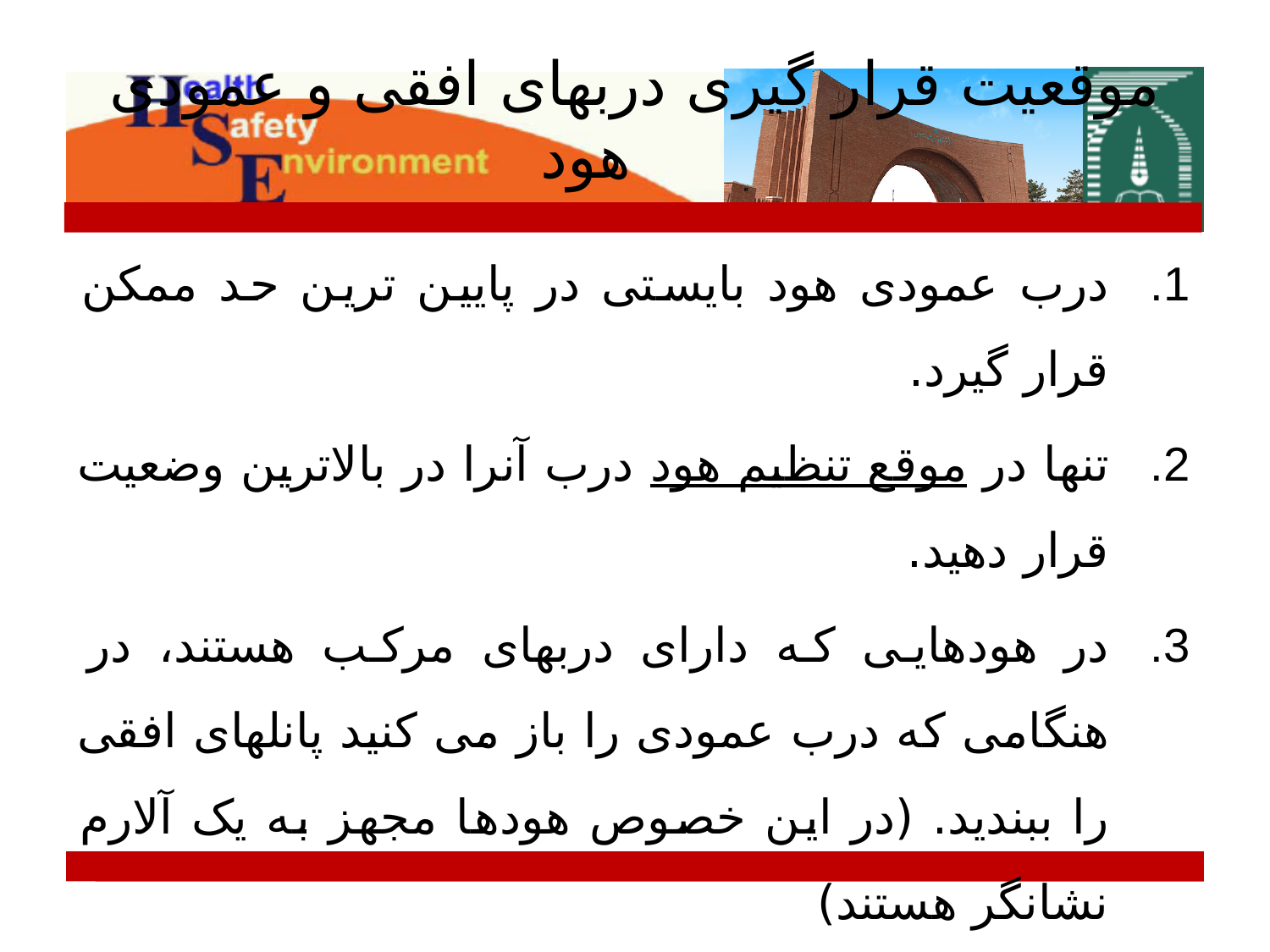

# موقعیت قرار گیری دربهای افقی و عمودی هود
درب عمودی هود بایستی در پایین ترین حد ممکن قرار گیرد.
تنها در موقع تنظیم هود درب آنرا در بالاترین وضعیت قرار دهید.
در هودهایی که دارای دربهای مرکب هستند، در هنگامی که درب عمودی را باز می کنید پانلهای افقی را ببندید. (در این خصوص هودها مجهز به یک آلارم نشانگر هستند)
در مواقعی که در داخل هود کار نمی کنید درب هود را ببندید.